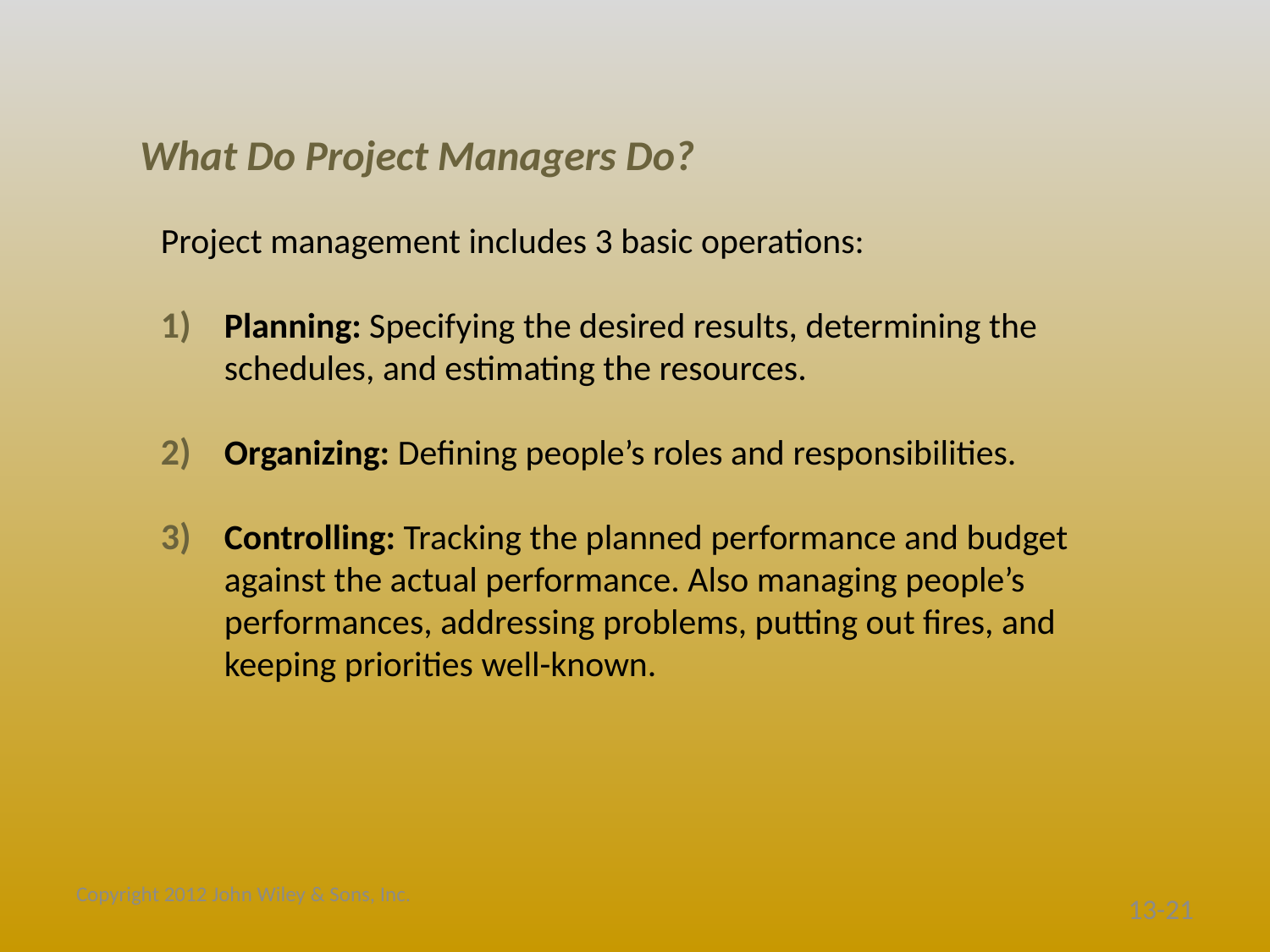

# What Do Project Managers Do?
Project management includes 3 basic operations:
Planning: Specifying the desired results, determining the schedules, and estimating the resources.
Organizing: Defining people’s roles and responsibilities.
Controlling: Tracking the planned performance and budget against the actual performance. Also managing people’s performances, addressing problems, putting out fires, and keeping priorities well-known.
Copyright 2012 John Wiley & Sons, Inc.
13-21